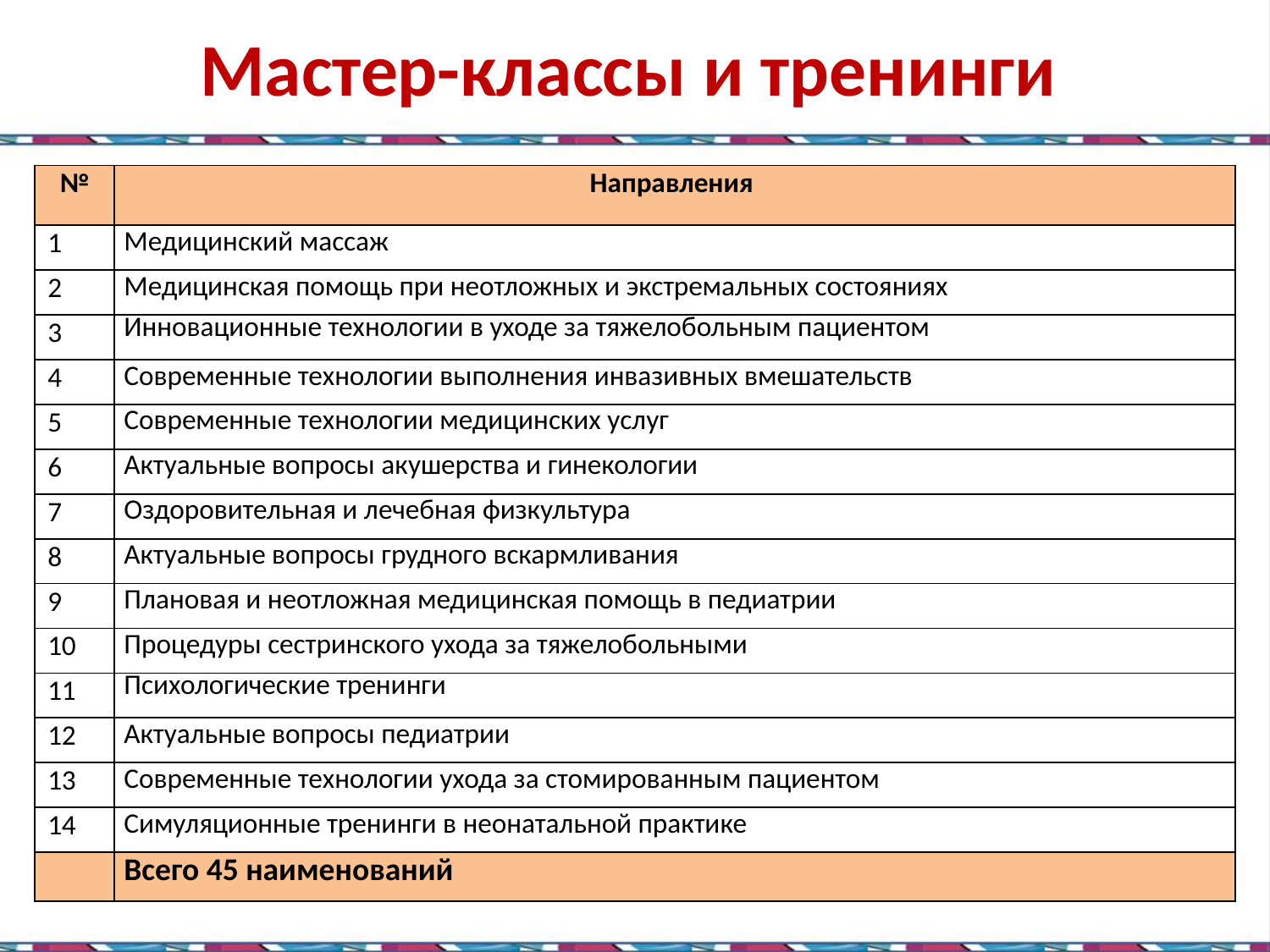

# Мастер-классы и тренинги
| № | Направления |
| --- | --- |
| 1 | Медицинский массаж |
| 2 | Медицинская помощь при неотложных и экстремальных состояниях |
| 3 | Инновационные технологии в уходе за тяжелобольным пациентом |
| 4 | Современные технологии выполнения инвазивных вмешательств |
| 5 | Современные технологии медицинских услуг |
| 6 | Актуальные вопросы акушерства и гинекологии |
| 7 | Оздоровительная и лечебная физкультура |
| 8 | Актуальные вопросы грудного вскармливания |
| 9 | Плановая и неотложная медицинская помощь в педиатрии |
| 10 | Процедуры сестринского ухода за тяжелобольными |
| 11 | Психологические тренинги |
| 12 | Актуальные вопросы педиатрии |
| 13 | Современные технологии ухода за стомированным пациентом |
| 14 | Симуляционные тренинги в неонатальной практике |
|  | Всего 45 наименований |